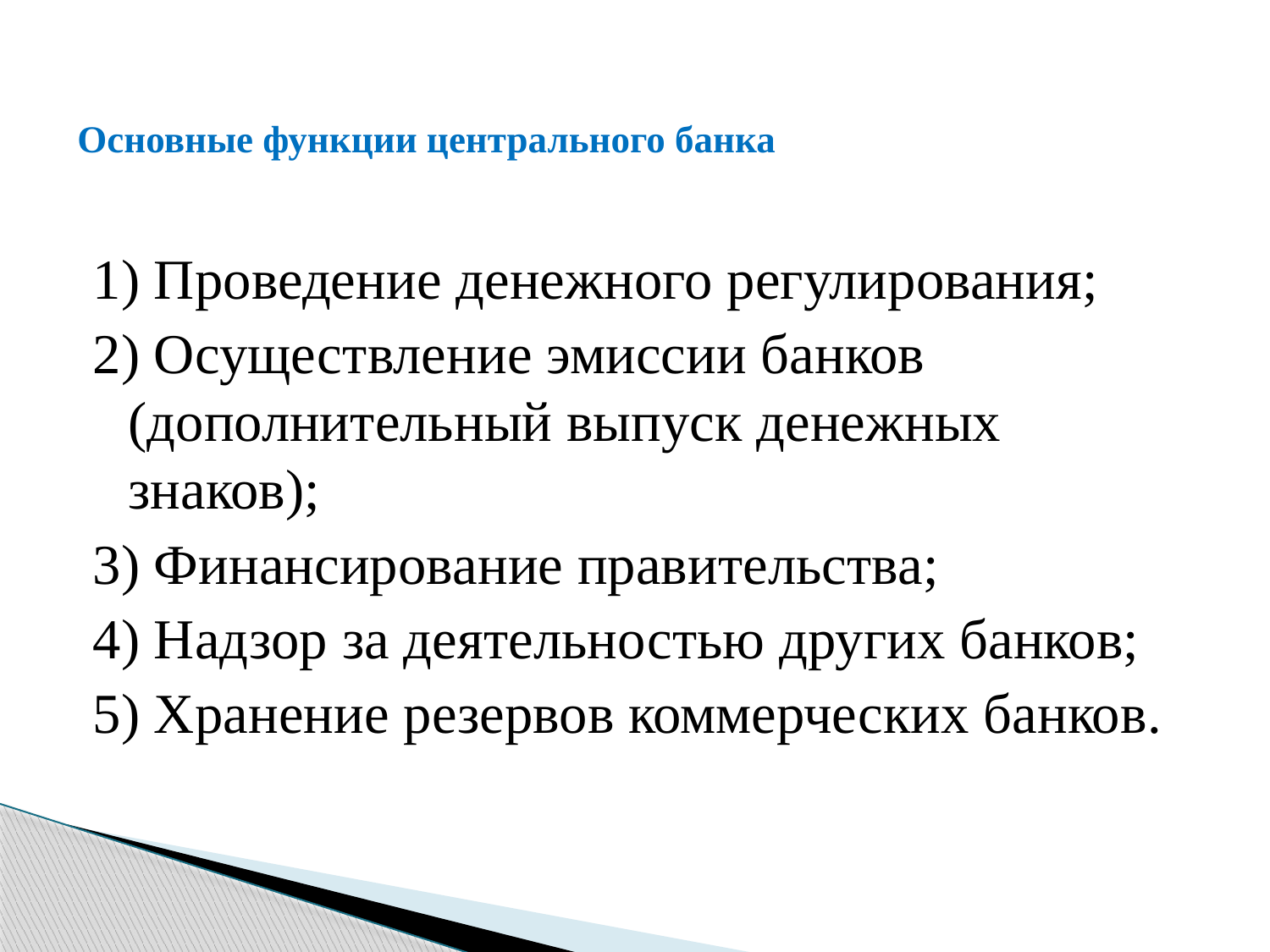

# Основные функции центрального банка
1) Проведение денежного регулирования;
2) Осуществление эмиссии банков (дополнительный выпуск денежных знаков);
3) Финансирование правительства;
4) Надзор за деятельностью других банков;
5) Хранение резервов коммерческих банков.